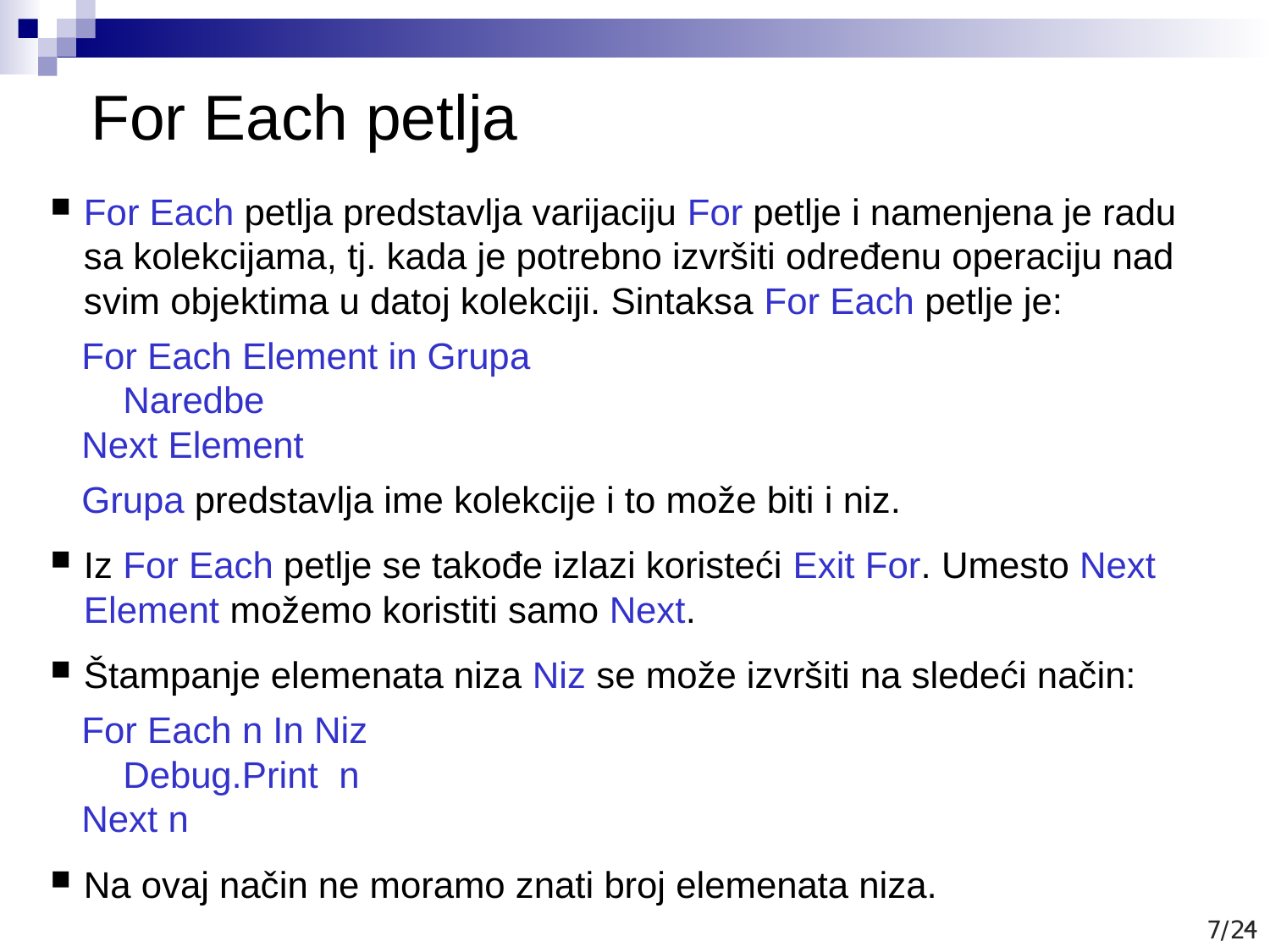

# For Each petlja
For Each petlja predstavlja varijaciju For petlje i namenjena je radu sa kolekcijama, tj. kada je potrebno izvršiti određenu operaciju nad svim objektima u datoj kolekciji. Sintaksa For Each petlje je:
   For Each Element in Grupa
       Naredbe
   Next Element
   Grupa predstavlja ime kolekcije i to može biti i niz.
Iz For Each petlje se takođe izlazi koristeći Exit For. Umesto Next Element možemo koristiti samo Next.
Štampanje elemenata niza Niz se može izvršiti na sledeći način:
   For Each n In Niz
       Debug.Print  n
   Next n
Na ovaj način ne moramo znati broj elemenata niza.
7/24